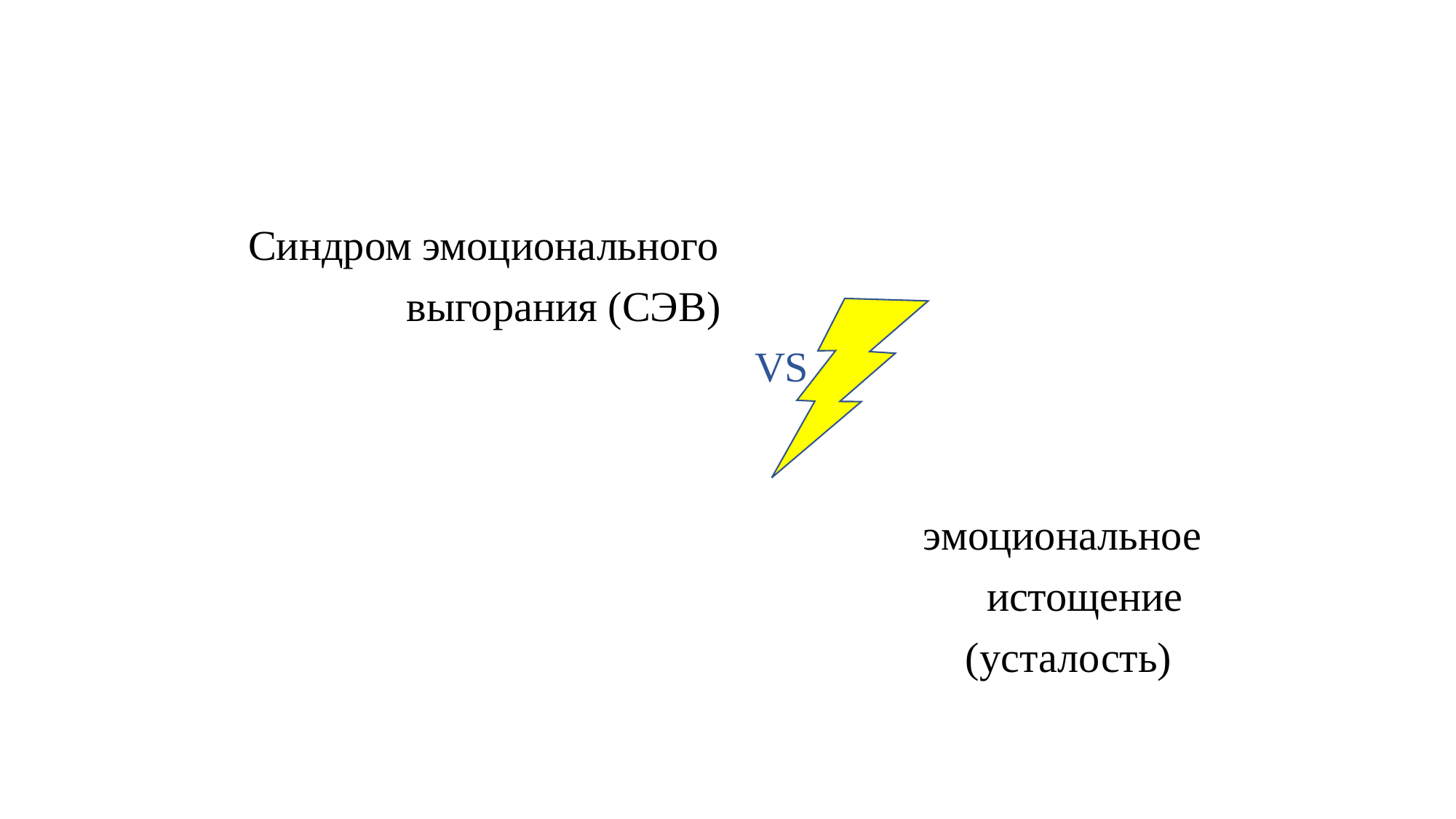

#
             Синдром эмоционального
                            выгорания (СЭВ)
                                                             VS

                                                                             эмоциональное
                                                                                   истощение
                                                                                 (усталость)